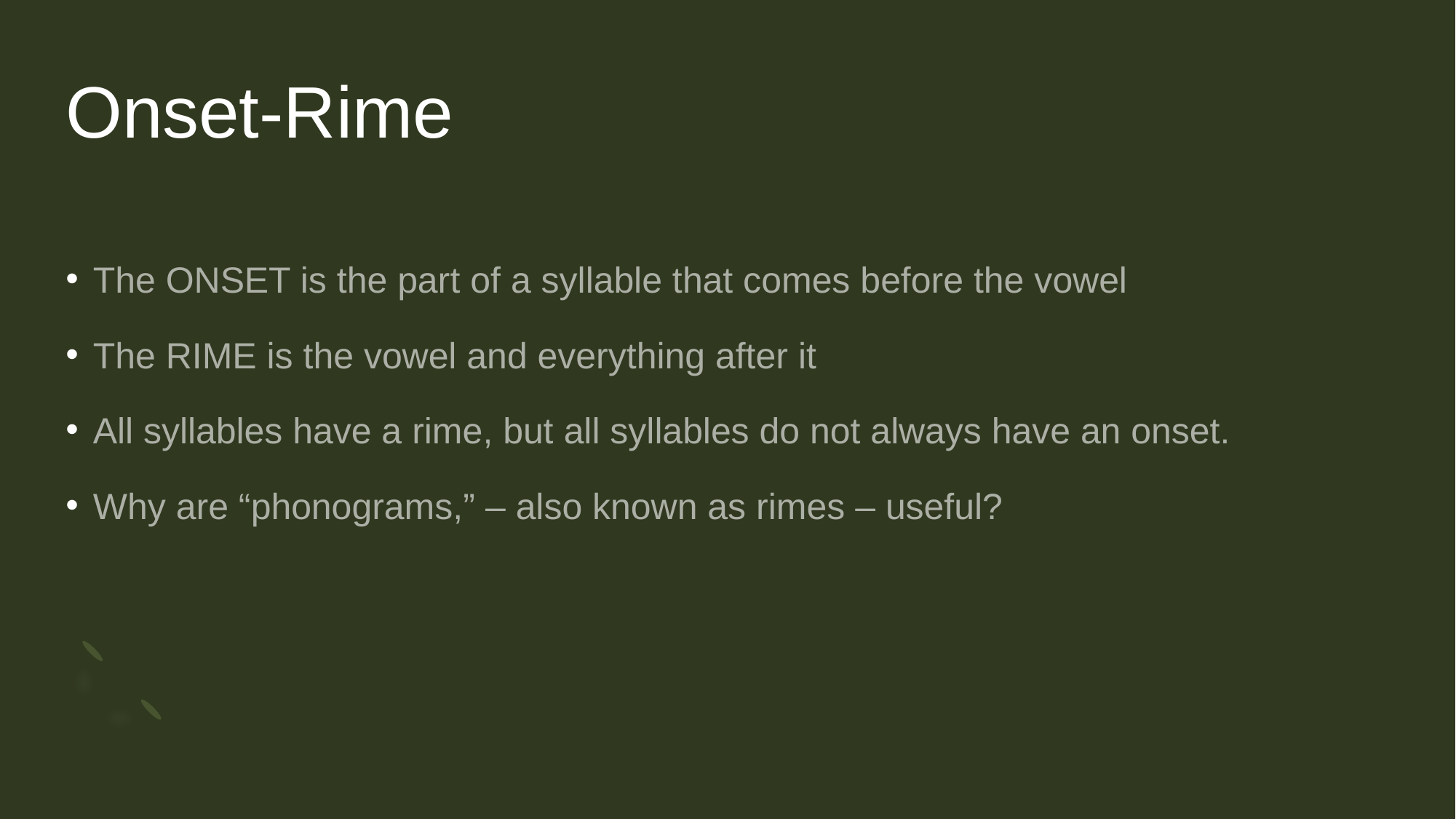

# Onset-Rime
The ONSET is the part of a syllable that comes before the vowel
The RIME is the vowel and everything after it
All syllables have a rime, but all syllables do not always have an onset.
Why are “phonograms,” – also known as rimes – useful?